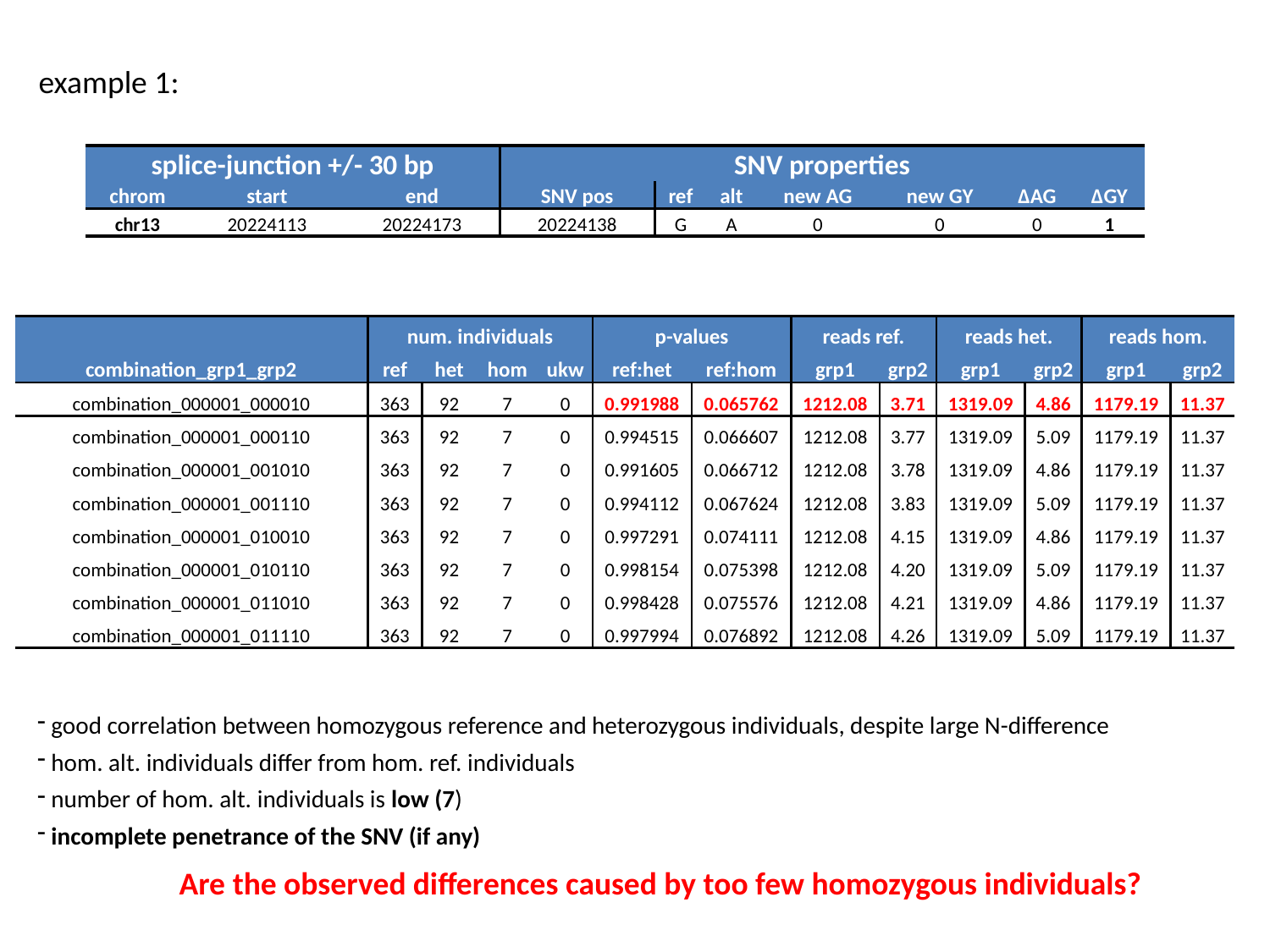

example 1:
| splice-junction +/- 30 bp |  |  | SNV properties |  |  |  |  |  |  |
| --- | --- | --- | --- | --- | --- | --- | --- | --- | --- |
| chrom | start | end | SNV pos | ref | alt | new AG | new GY | ΔAG | ΔGY |
| chr13 | 20224113 | 20224173 | 20224138 | G | A | 0 | 0 | 0 | 1 |
|  | num. individuals |  |  |  | p-values |  | reads ref. |  | reads het. |  | reads hom. |  |
| --- | --- | --- | --- | --- | --- | --- | --- | --- | --- | --- | --- | --- |
| combination\_grp1\_grp2 | ref | het | hom | ukw | ref:het | ref:hom | grp1 | grp2 | grp1 | grp2 | grp1 | grp2 |
| combination\_000001\_000010 | 363 | 92 | 7 | 0 | 0.991988 | 0.065762 | 1212.08 | 3.71 | 1319.09 | 4.86 | 1179.19 | 11.37 |
| combination\_000001\_000110 | 363 | 92 | 7 | 0 | 0.994515 | 0.066607 | 1212.08 | 3.77 | 1319.09 | 5.09 | 1179.19 | 11.37 |
| combination\_000001\_001010 | 363 | 92 | 7 | 0 | 0.991605 | 0.066712 | 1212.08 | 3.78 | 1319.09 | 4.86 | 1179.19 | 11.37 |
| combination\_000001\_001110 | 363 | 92 | 7 | 0 | 0.994112 | 0.067624 | 1212.08 | 3.83 | 1319.09 | 5.09 | 1179.19 | 11.37 |
| combination\_000001\_010010 | 363 | 92 | 7 | 0 | 0.997291 | 0.074111 | 1212.08 | 4.15 | 1319.09 | 4.86 | 1179.19 | 11.37 |
| combination\_000001\_010110 | 363 | 92 | 7 | 0 | 0.998154 | 0.075398 | 1212.08 | 4.20 | 1319.09 | 5.09 | 1179.19 | 11.37 |
| combination\_000001\_011010 | 363 | 92 | 7 | 0 | 0.998428 | 0.075576 | 1212.08 | 4.21 | 1319.09 | 4.86 | 1179.19 | 11.37 |
| combination\_000001\_011110 | 363 | 92 | 7 | 0 | 0.997994 | 0.076892 | 1212.08 | 4.26 | 1319.09 | 5.09 | 1179.19 | 11.37 |
 good correlation between homozygous reference and heterozygous individuals, despite large N-difference
 hom. alt. individuals differ from hom. ref. individuals
 number of hom. alt. individuals is low (7)
 incomplete penetrance of the SNV (if any)
Are the observed differences caused by too few homozygous individuals?